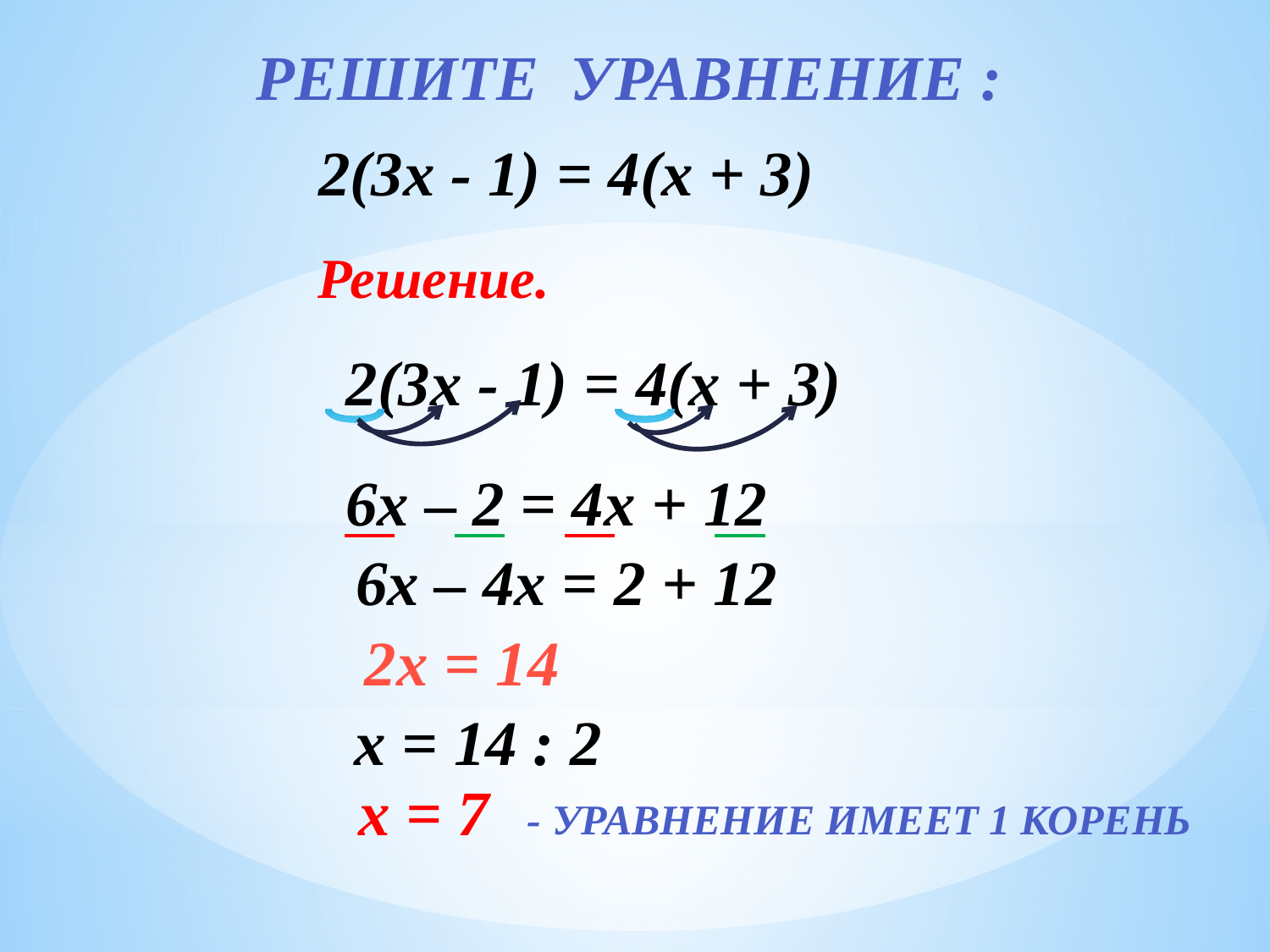

Решите  уравнение :
 2(3х - 1) = 4(х + 3)

Решение.

 2(3х - 1) = 4(х + 3)

 6х – 2 = 4х + 12
 6х – 4х = 2 + 12
 2х = 14
х = 14 : 2
х = 7
- уравнение имеет 1 корень